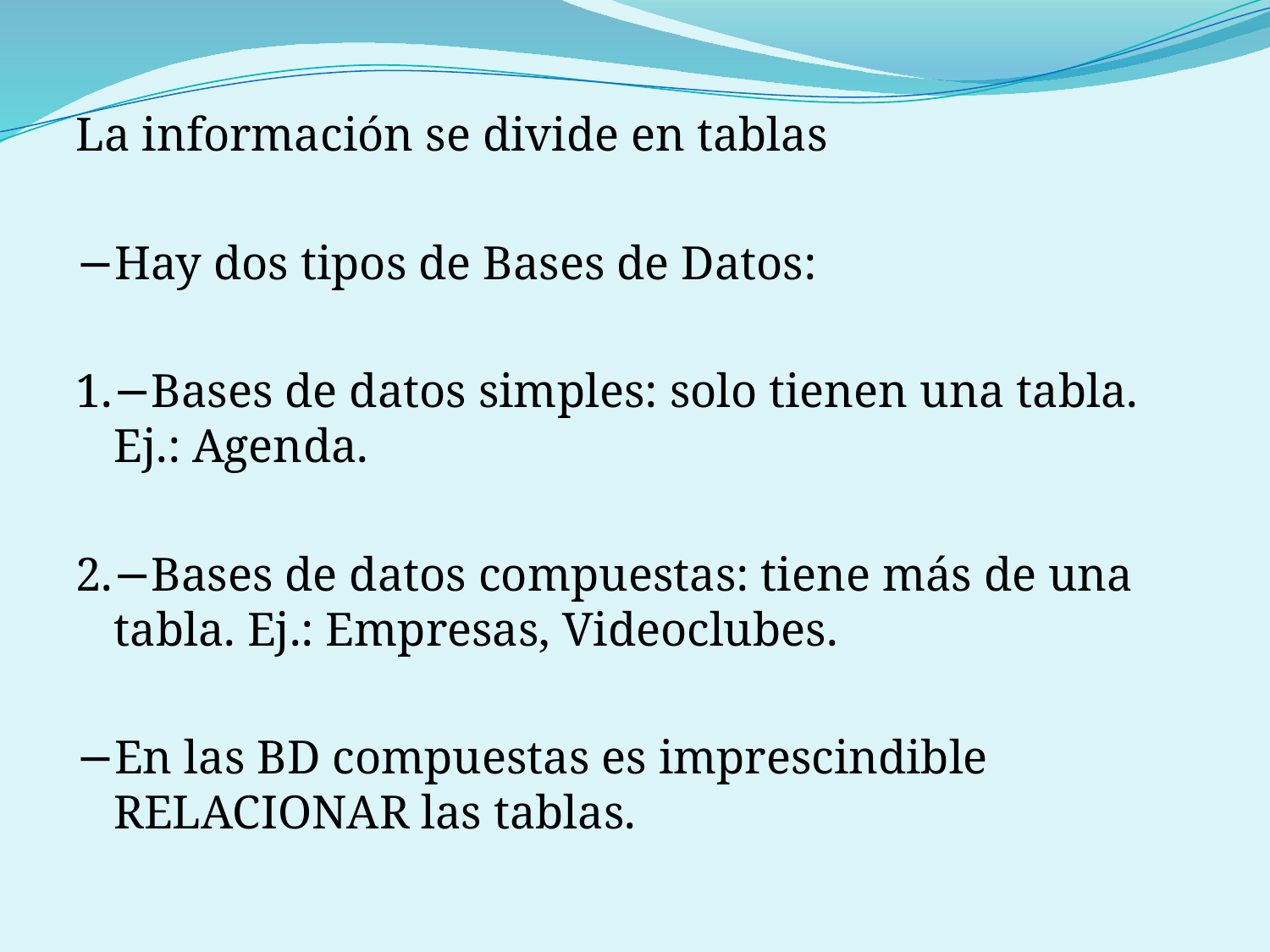

#
La información se divide en tablas

−Hay dos tipos de Bases de Datos:

1.−Bases de datos simples: solo tienen una tabla. Ej.: Agenda.

2.−Bases de datos compuestas: tiene más de una tabla. Ej.: Empresas, Videoclubes.

−En las BD compuestas es imprescindible RELACIONAR las tablas.